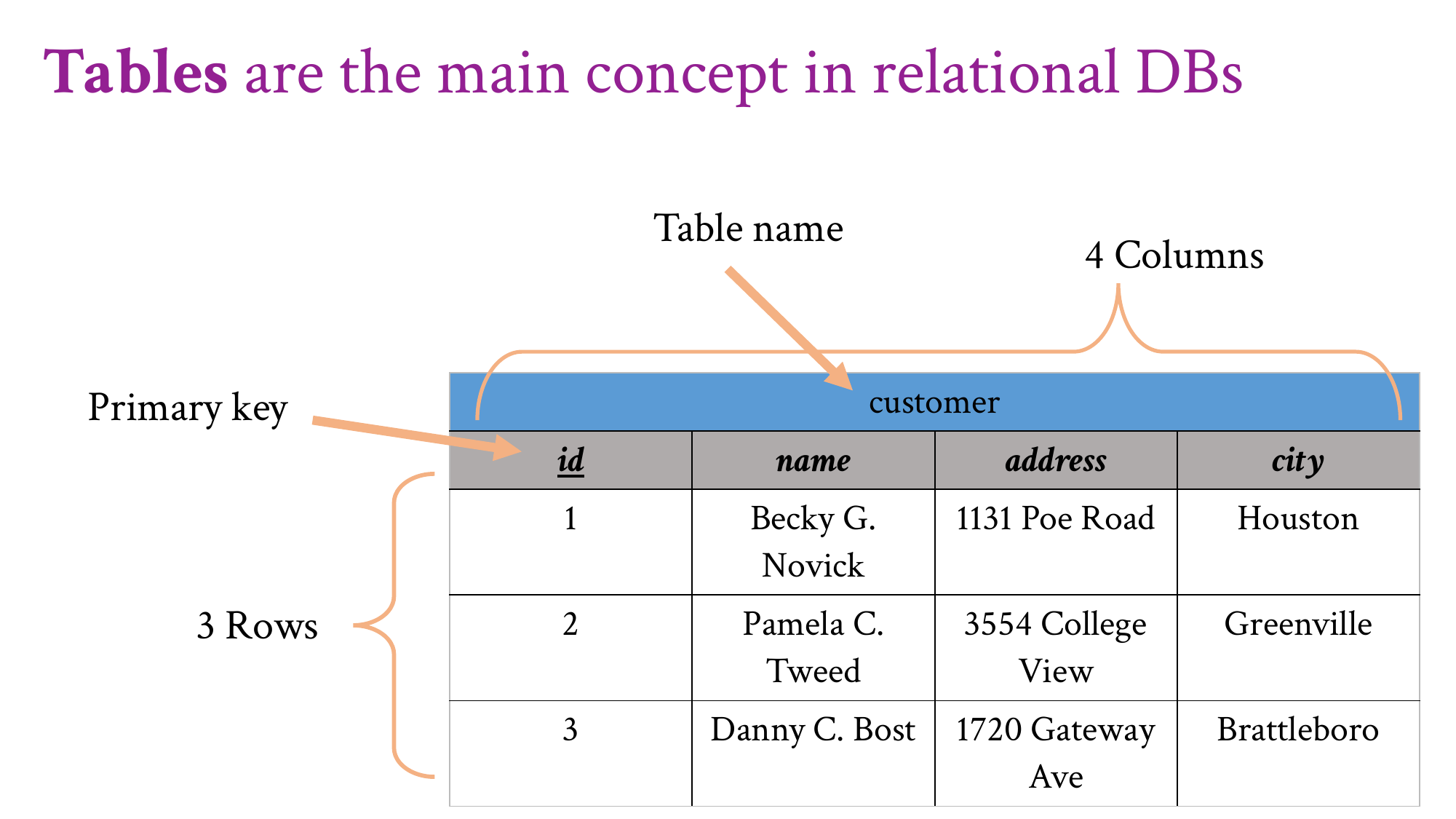

# Tables are the main concept in relational DBs
Table name
4 Columns
Primary key
| customer |  |  |  |
| --- | --- | --- | --- |
| id | name | address | city |
| 1 | Becky G. Novick | 1131 Poe Road | Houston |
| 2 | Pamela C. Tweed | 3554 College View | Greenville |
| 3 | Danny C. Bost | 1720 Gateway Ave | Brattleboro |

3 Rows